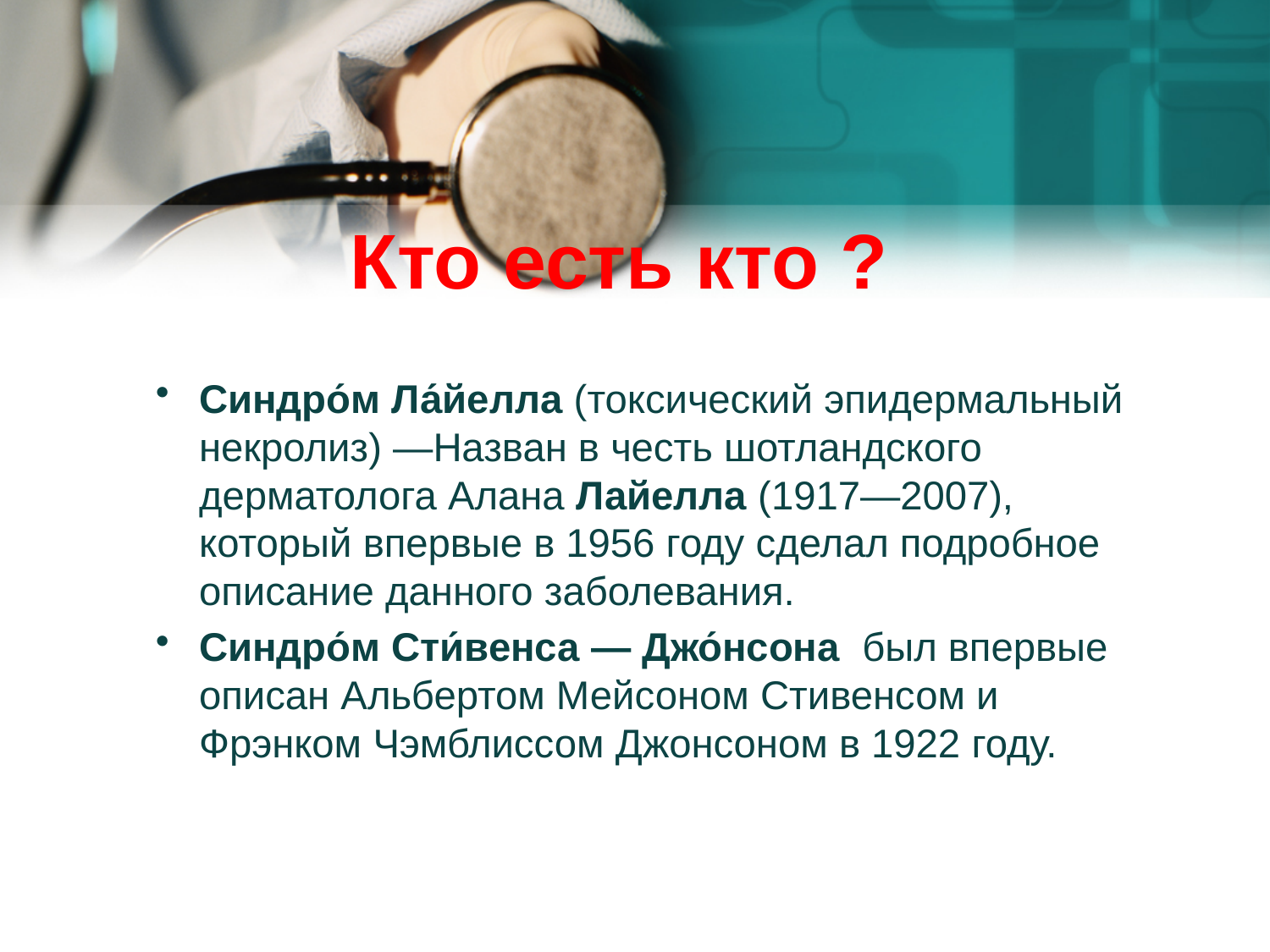

# Кто есть кто ?
Синдро́м Ла́йелла (токсический эпидермальный некролиз) —Назван в честь шотландского дерматолога Алана Лайелла (1917—2007), который впервые в 1956 году сделал подробное описание данного заболевания.
Синдро́м Сти́венса — Джо́нсона  был впервые описан Альбертом Мейсоном Стивенсом и Фрэнком Чэмблиссом Джонсоном в 1922 году.